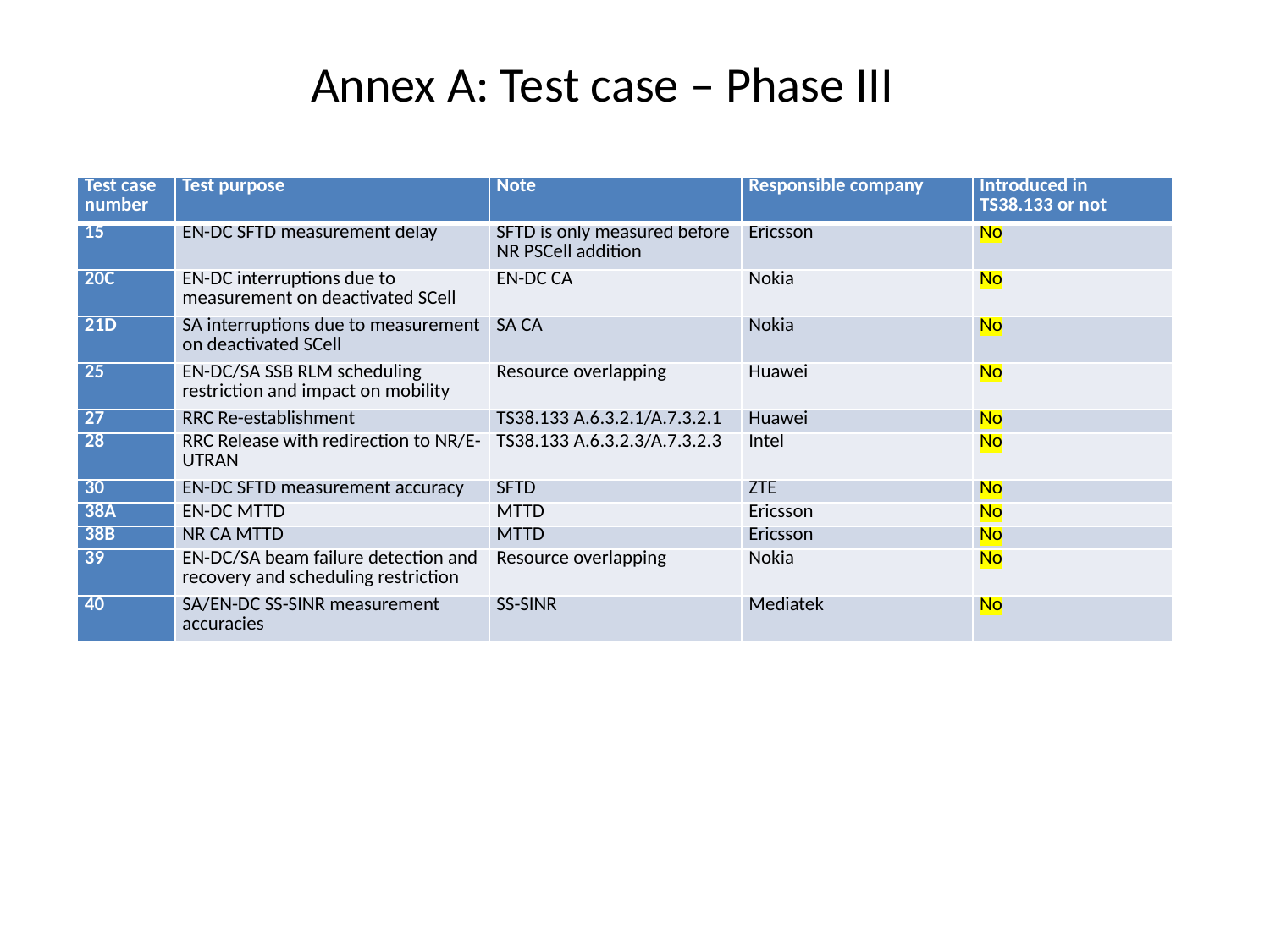

Annex A: Test case – Phase III
| Test case number | Test purpose | Note | Responsible company | Introduced in TS38.133 or not |
| --- | --- | --- | --- | --- |
| 15 | EN-DC SFTD measurement delay | SFTD is only measured before NR PSCell addition | Ericsson | No |
| 20C | EN-DC interruptions due to measurement on deactivated SCell | EN-DC CA | Nokia | No |
| 21D | SA interruptions due to measurement on deactivated SCell | SA CA | Nokia | No |
| 25 | EN-DC/SA SSB RLM scheduling restriction and impact on mobility | Resource overlapping | Huawei | No |
| 27 | RRC Re-establishment | TS38.133 A.6.3.2.1/A.7.3.2.1 | Huawei | No |
| 28 | RRC Release with redirection to NR/E-UTRAN | TS38.133 A.6.3.2.3/A.7.3.2.3 | Intel | No |
| 30 | EN-DC SFTD measurement accuracy | SFTD | ZTE | No |
| 38A | EN-DC MTTD | MTTD | Ericsson | No |
| 38B | NR CA MTTD | MTTD | Ericsson | No |
| 39 | EN-DC/SA beam failure detection and recovery and scheduling restriction | Resource overlapping | Nokia | No |
| 40 | SA/EN-DC SS-SINR measurement accuracies | SS-SINR | Mediatek | No |